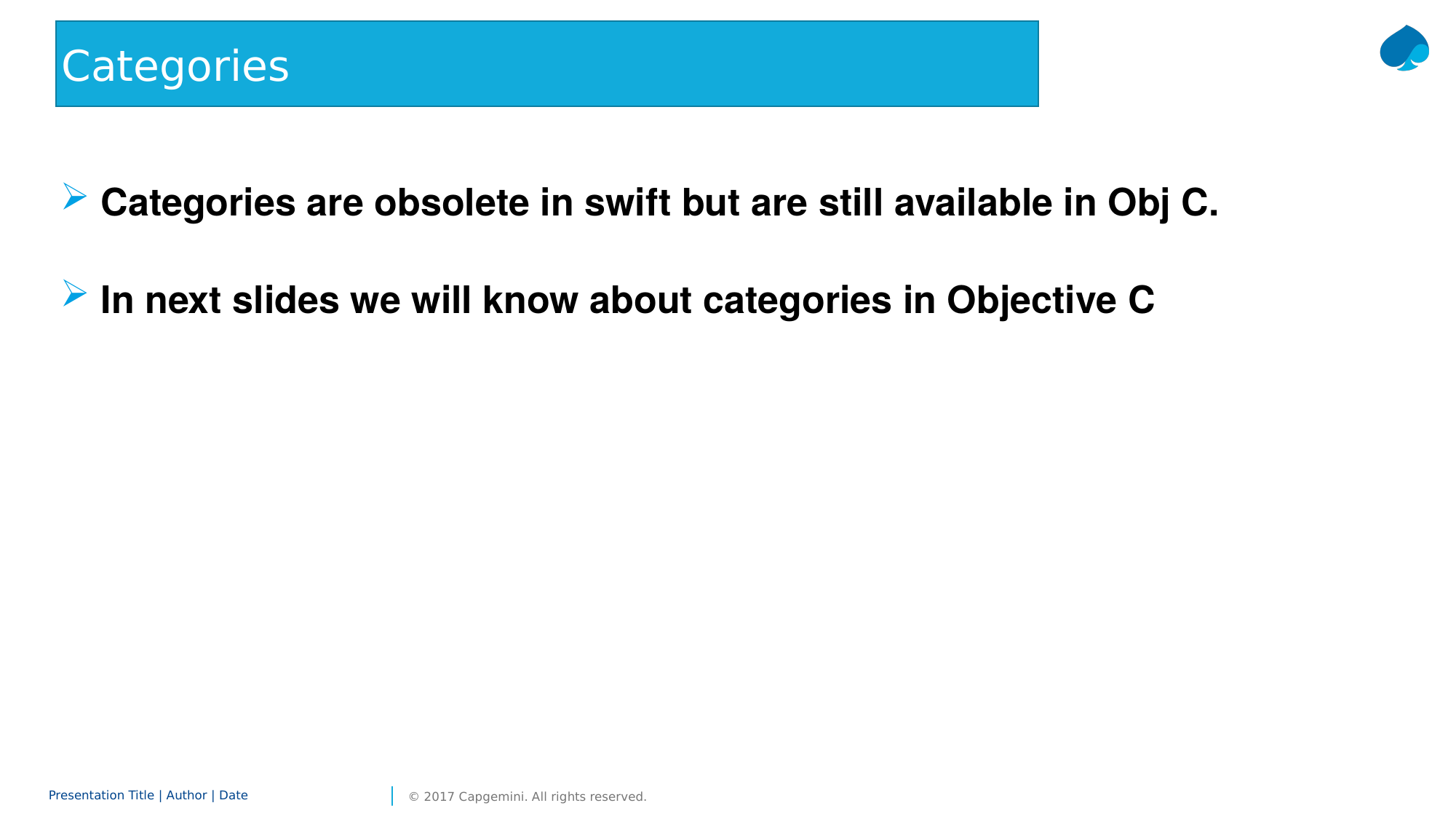

# Categories
Categories are obsolete in swift but are still available in Obj C.
In next slides we will know about categories in Objective C